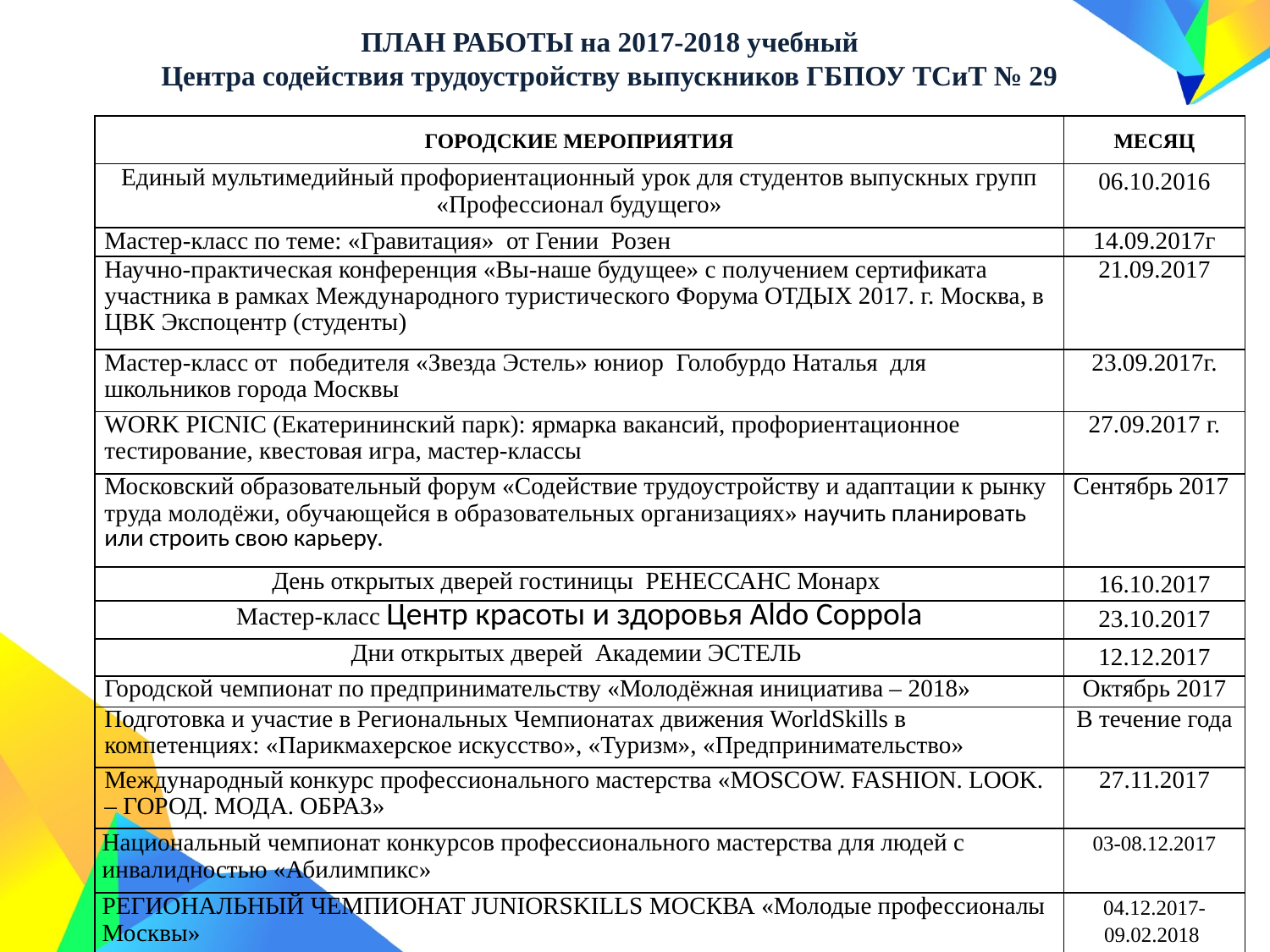

ПЛАН РАБОТЫ на 2017-2018 учебный
Центра содействия трудоустройству выпускников ГБПОУ ТСиТ № 29
| ГОРОДСКИЕ МЕРОПРИЯТИЯ | МЕСЯЦ |
| --- | --- |
| Единый мультимедийный профориентационный урок для студентов выпускных групп «Профессионал будущего» | 06.10.2016 |
| Мастер-класс по теме: «Гравитация» от Гении Розен | 14.09.2017г |
| Научно-практическая конференция «Вы-наше будущее» с получением сертификата участника в рамках Международного туристического Форума ОТДЫХ 2017. г. Москва, в ЦВК Экспоцентр (студенты) | 21.09.2017 |
| Мастер-класс от победителя «Звезда Эстель» юниор Голобурдо Наталья для школьников города Москвы | 23.09.2017г. |
| WORK PICNIC (Екатерининский парк): ярмарка вакансий, профориентационное тестирование, квестовая игра, мастер-классы | 27.09.2017 г. |
| Московский образовательный форум «Содействие трудоустройству и адаптации к рынку труда молодёжи, обучающейся в образовательных организациях» научить планировать или строить свою карьеру. | Сентябрь 2017 |
| День открытых дверей гостиницы РЕНЕССАНС Монарх | 16.10.2017 |
| Мастер-класс Центр красоты и здоровья Aldo Coppola | 23.10.2017 |
| Дни открытых дверей Академии ЭСТЕЛЬ | 12.12.2017 |
| Городской чемпионат по предпринимательству «Молодёжная инициатива – 2018» | Октябрь 2017 |
| Подготовка и участие в Региональных Чемпионатах движения WorldSkills в компетенциях: «Парикмахерское искусство», «Туризм», «Предпринимательство» | В течение года |
| Международный конкурс профессионального мастерства «MOSCOW. FASHION. LOOK. – ГОРОД. МОДА. ОБРАЗ» | 27.11.2017 |
| Национальный чемпионат конкурсов профессионального мастерства для людей с инвалидностью «Абилимпикс» | 03-08.12.2017 |
| РЕГИОНАЛЬНЫЙ ЧЕМПИОНАТ JUNIORSKILLS МОСКВА «Молодые профессионалы Москвы» | 04.12.2017- 09.02.2018 |